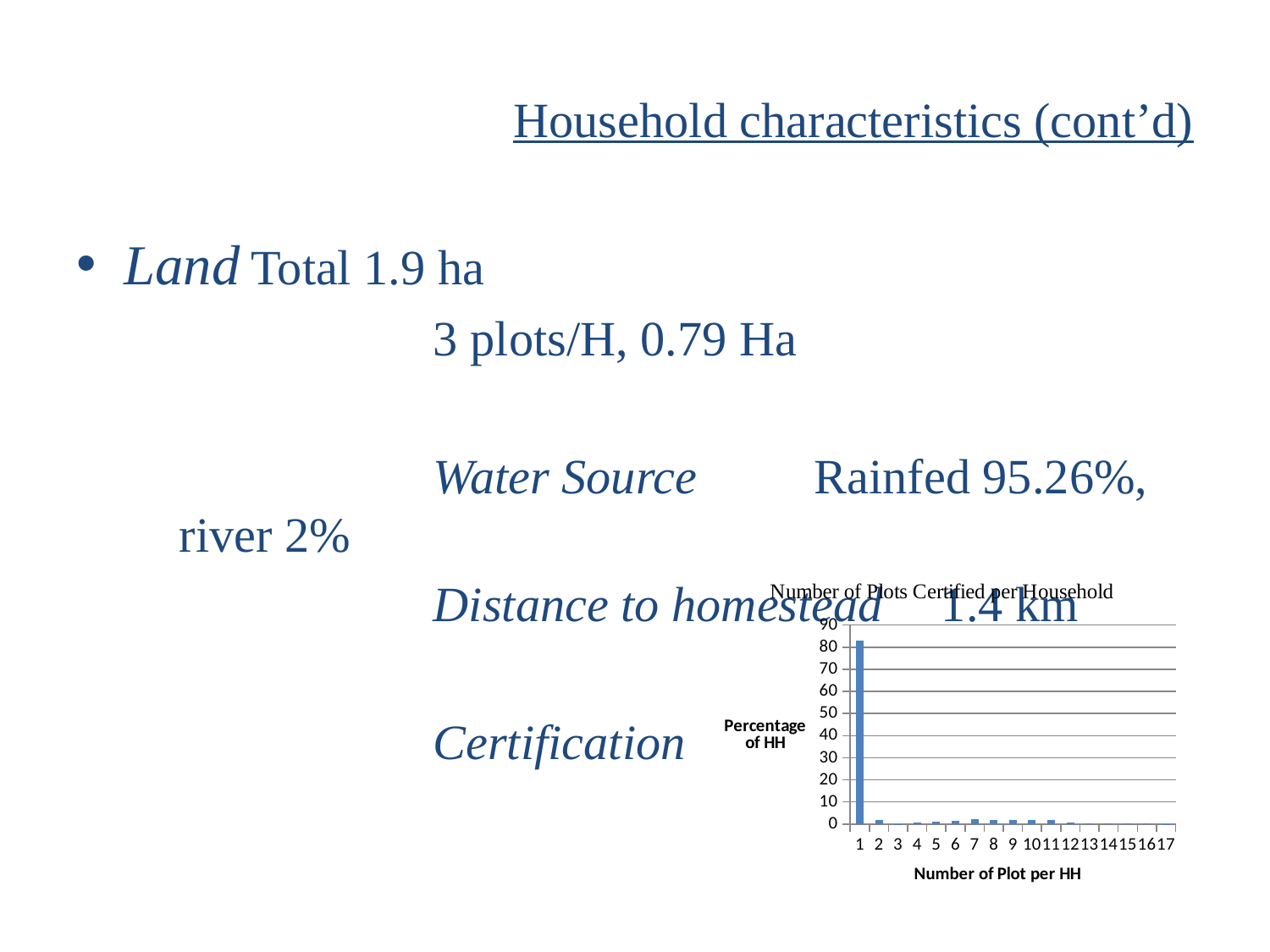

# Household characteristics (cont’d)
Land	Total 1.9 ha
			3 plots/H, 0.79 Ha

			Water Source 	Rainfed 95.26%, river 2%
			Distance to homestead 	1.4 km

			Certification

### Chart: Number of Plots Certified per Household

| Category |  |
|---|---|